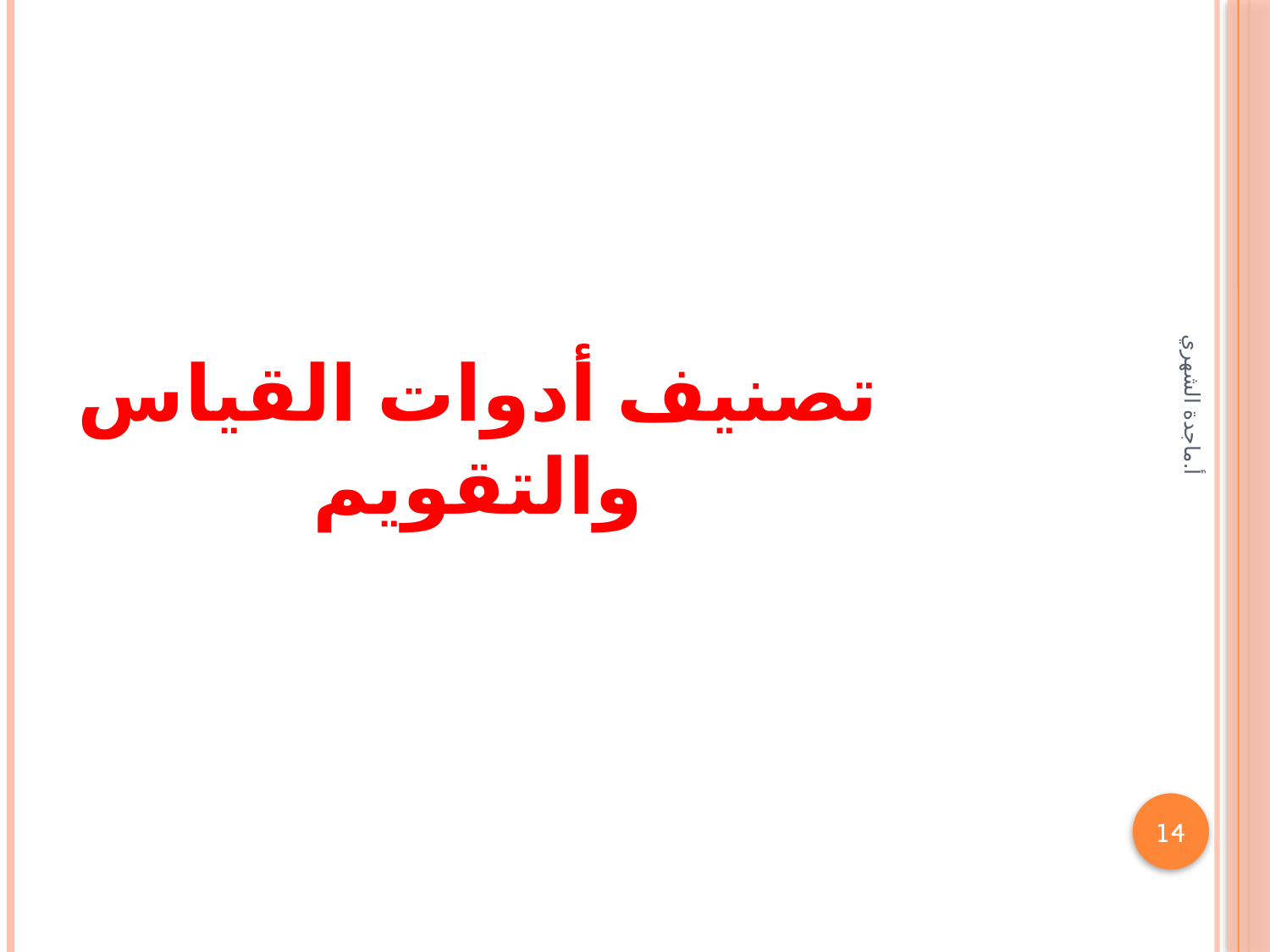

# تصنيف أدوات القياس والتقويم
أ.ماجدة الشهري
14